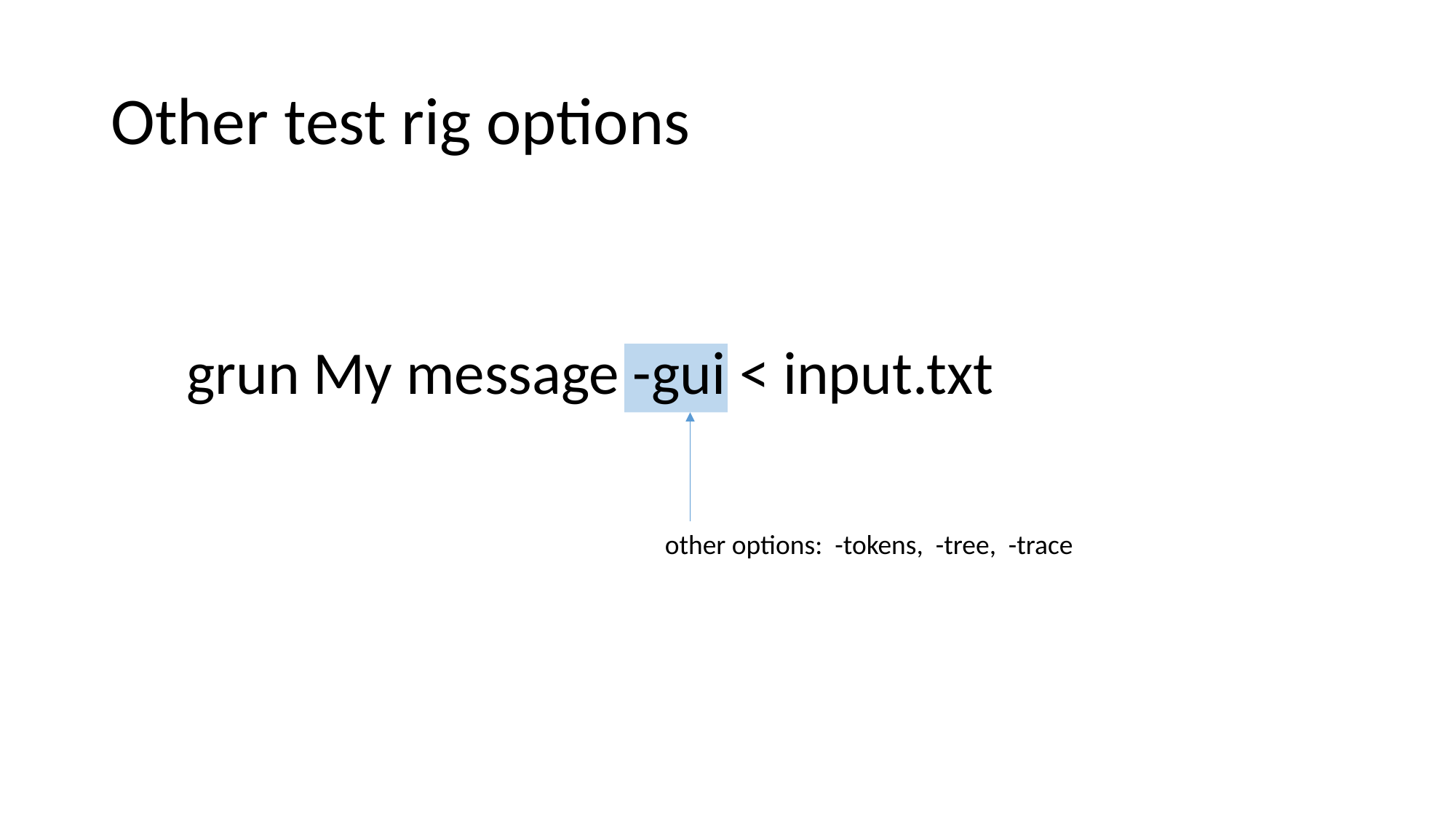

# Other test rig options
grun My message -gui < input.txt

other options:  -tokens,  -tree,  -trace